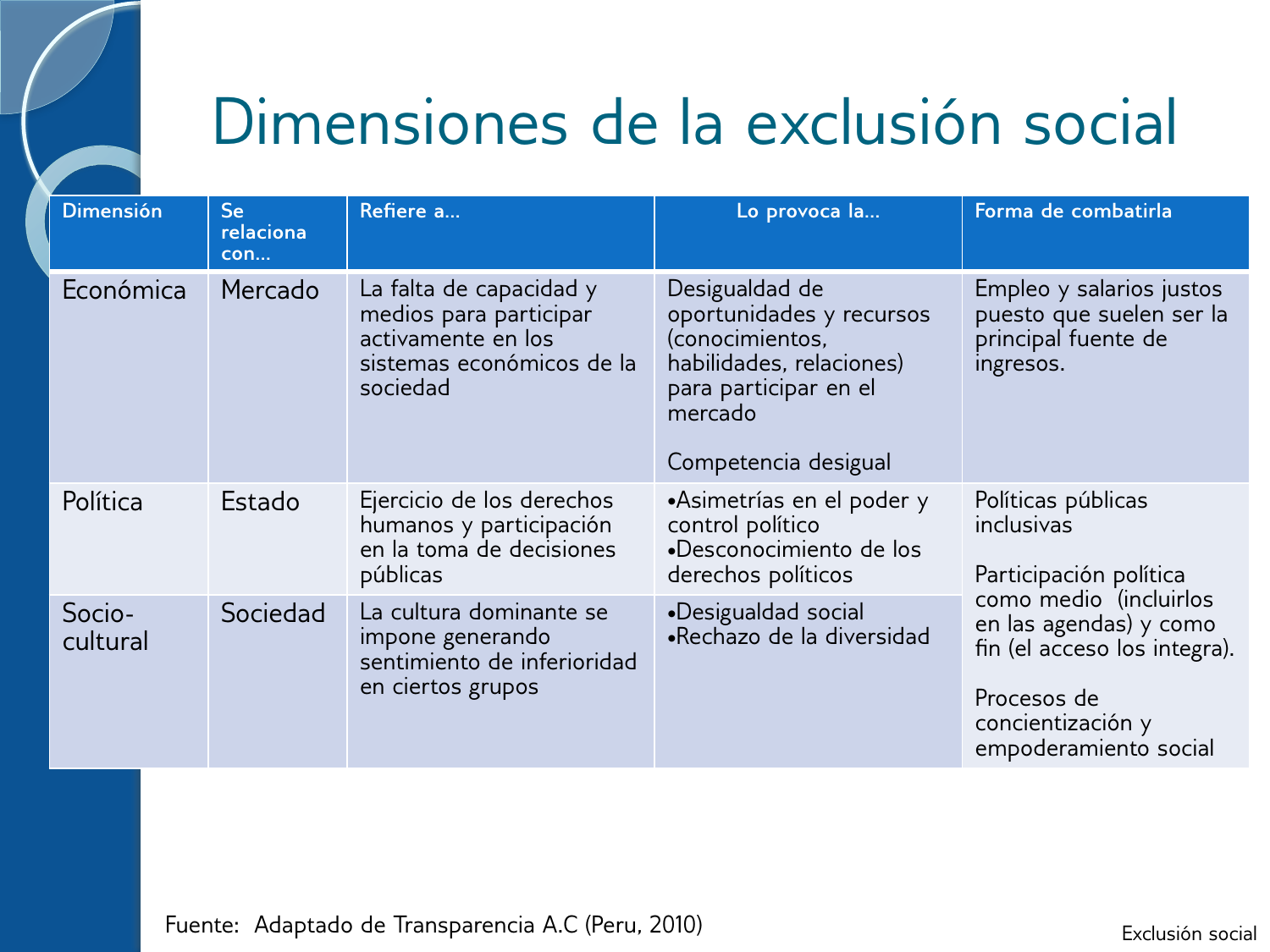

# Dimensiones de la exclusión social
| Dimensión | Se relaciona con… | Refiere a… | Lo provoca la... | Forma de combatirla |
| --- | --- | --- | --- | --- |
| Económica | Mercado | La falta de capacidad y medios para participar activamente en los sistemas económicos de la sociedad | Desigualdad de oportunidades y recursos (conocimientos, habilidades, relaciones) para participar en el mercado Competencia desigual | Empleo y salarios justos puesto que suelen ser la principal fuente de ingresos. |
| Política | Estado | Ejercicio de los derechos humanos y participación en la toma de decisiones públicas | Asimetrías en el poder y control político Desconocimiento de los derechos políticos | Políticas públicas inclusivas Participación política como medio (incluirlos en las agendas) y como fin (el acceso los integra). Procesos de concientización y empoderamiento social |
| Socio-cultural | Sociedad | La cultura dominante se impone generando sentimiento de inferioridad en ciertos grupos | Desigualdad social Rechazo de la diversidad |  |
Fuente:  Adaptado de Transparencia A.C (Peru, 2010)
Exclusión social